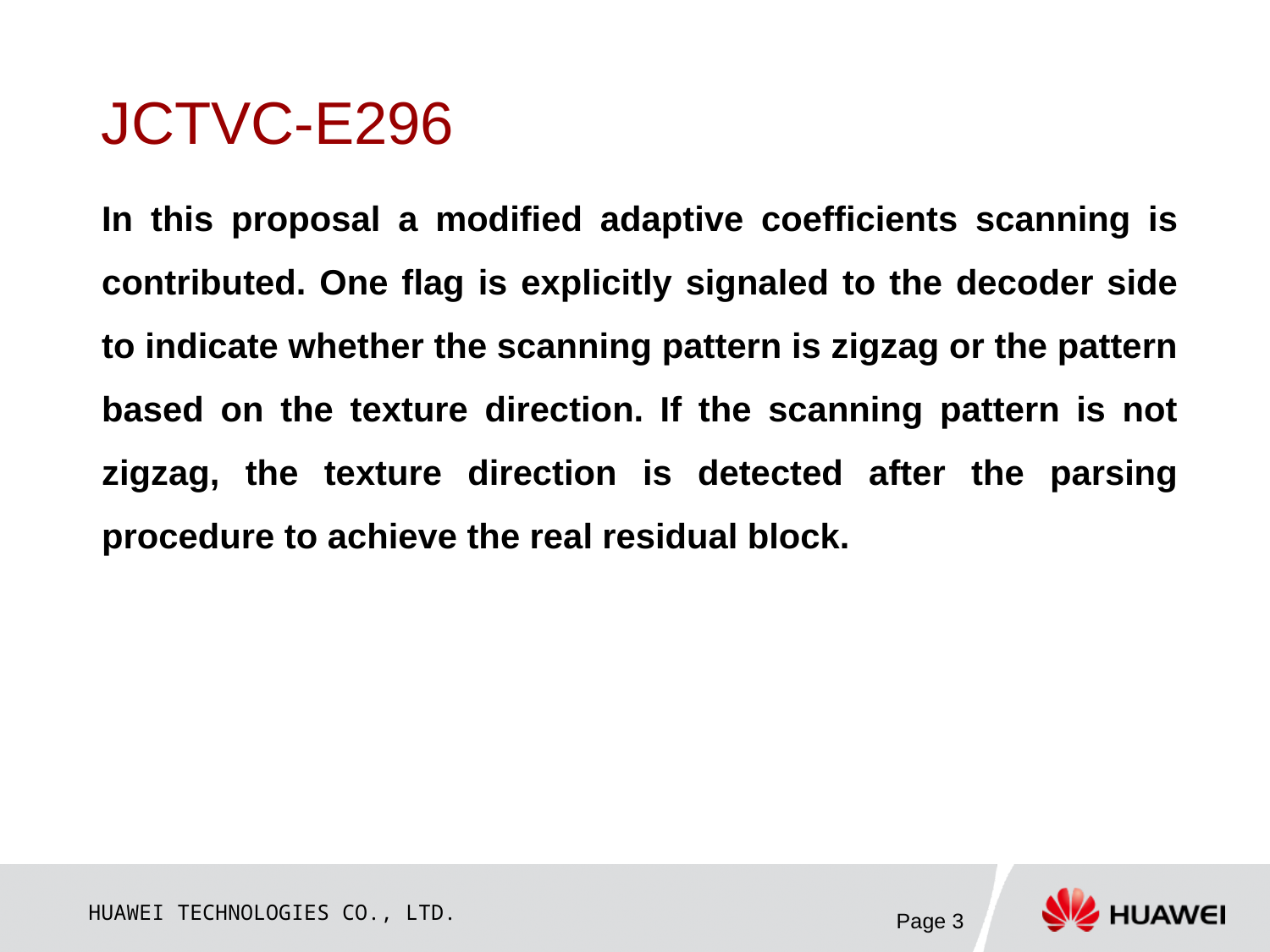

# JCTVC-E296
In this proposal a modified adaptive coefficients scanning is contributed. One flag is explicitly signaled to the decoder side to indicate whether the scanning pattern is zigzag or the pattern based on the texture direction. If the scanning pattern is not zigzag, the texture direction is detected after the parsing procedure to achieve the real residual block.